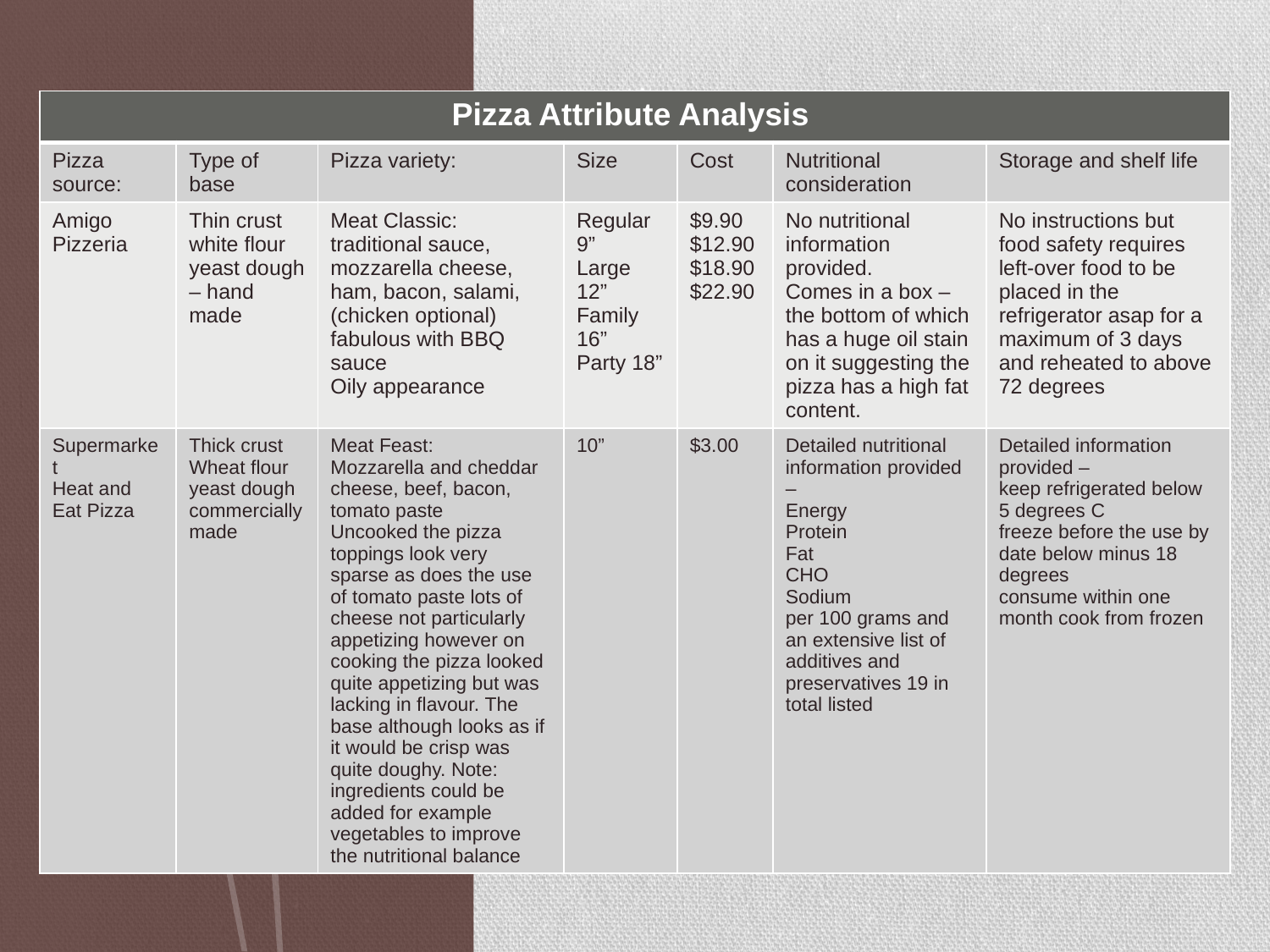

| Pizza Attribute Analysis |  |  |  |  |  |  |
| --- | --- | --- | --- | --- | --- | --- |
| Pizza source: | Type of base | Pizza variety: | Size | Cost | Nutritional consideration | Storage and shelf life |
| Amigo Pizzeria | Thin crust white flour yeast dough – hand made | Meat Classic: traditional sauce, mozzarella cheese, ham, bacon, salami, (chicken optional) fabulous with BBQ sauce Oily appearance | Regular 9” Large 12” Family 16” Party 18” | $9.90 $12.90 $18.90 $22.90 | No nutritional information provided. Comes in a box – the bottom of which has a huge oil stain on it suggesting the pizza has a high fat content. | No instructions but food safety requires left-over food to be placed in the refrigerator asap for a maximum of 3 days and reheated to above 72 degrees |
| Supermarket Heat and Eat Pizza | Thick crust Wheat flour yeast dough commercially made | Meat Feast: Mozzarella and cheddar cheese, beef, bacon, tomato paste Uncooked the pizza toppings look very sparse as does the use of tomato paste lots of cheese not particularly appetizing however on cooking the pizza looked quite appetizing but was lacking in flavour. The base although looks as if it would be crisp was quite doughy. Note: ingredients could be added for example vegetables to improve the nutritional balance | 10” | $3.00 | Detailed nutritional information provided – Energy Protein Fat CHO Sodium per 100 grams and an extensive list of additives and preservatives 19 in total listed | Detailed information provided – keep refrigerated below 5 degrees C freeze before the use by date below minus 18 degrees consume within one month cook from frozen |